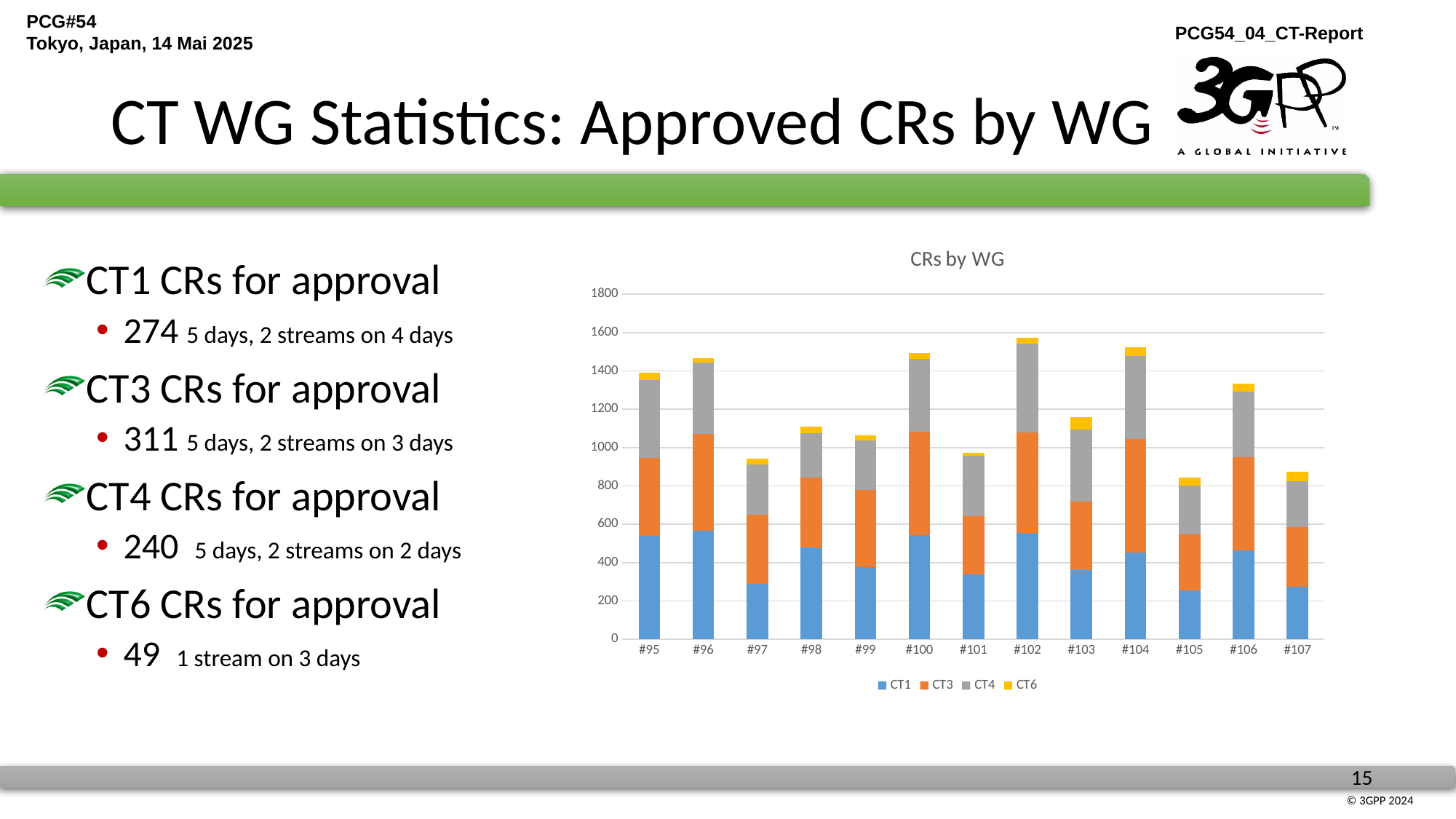

# CT WG Statistics: Approved CRs by WG

### Chart: CRs by WG

| Category | CT1 | CT3 | CT4 | CT6 |
|---|---|---|---|---|
| #95 | 541.0 | 404.0 | 406.0 | 38.0 |
| #96 | 565.0 | 508.0 | 370.0 | 23.0 |
| #97 | 290.0 | 358.0 | 263.0 | 30.0 |
| #98 | 475.0 | 368.0 | 231.0 | 34.0 |
| #99 | 376.0 | 403.0 | 259.0 | 27.0 |
| #100 | 542.0 | 541.0 | 380.0 | 31.0 |
| #101 | 339.0 | 304.0 | 314.0 | 15.0 |
| #102 | 553.0 | 528.0 | 462.0 | 28.0 |
| #103 | 361.0 | 359.0 | 375.0 | 62.0 |
| #104 | 454.0 | 589.0 | 434.0 | 45.0 |
| #105 | 256.0 | 290.0 | 256.0 | 40.0 |
| #106 | 465.0 | 486.0 | 340.0 | 41.0 |
| #107 | 274.0 | 311.0 | 240.0 | 49.0 |
CT1 CRs for approval
274 5 days, 2 streams on 4 days
CT3 CRs for approval
311 5 days, 2 streams on 3 days
CT4 CRs for approval
240  5 days, 2 streams on 2 days
CT6 CRs for approval
49  1 stream on 3 days